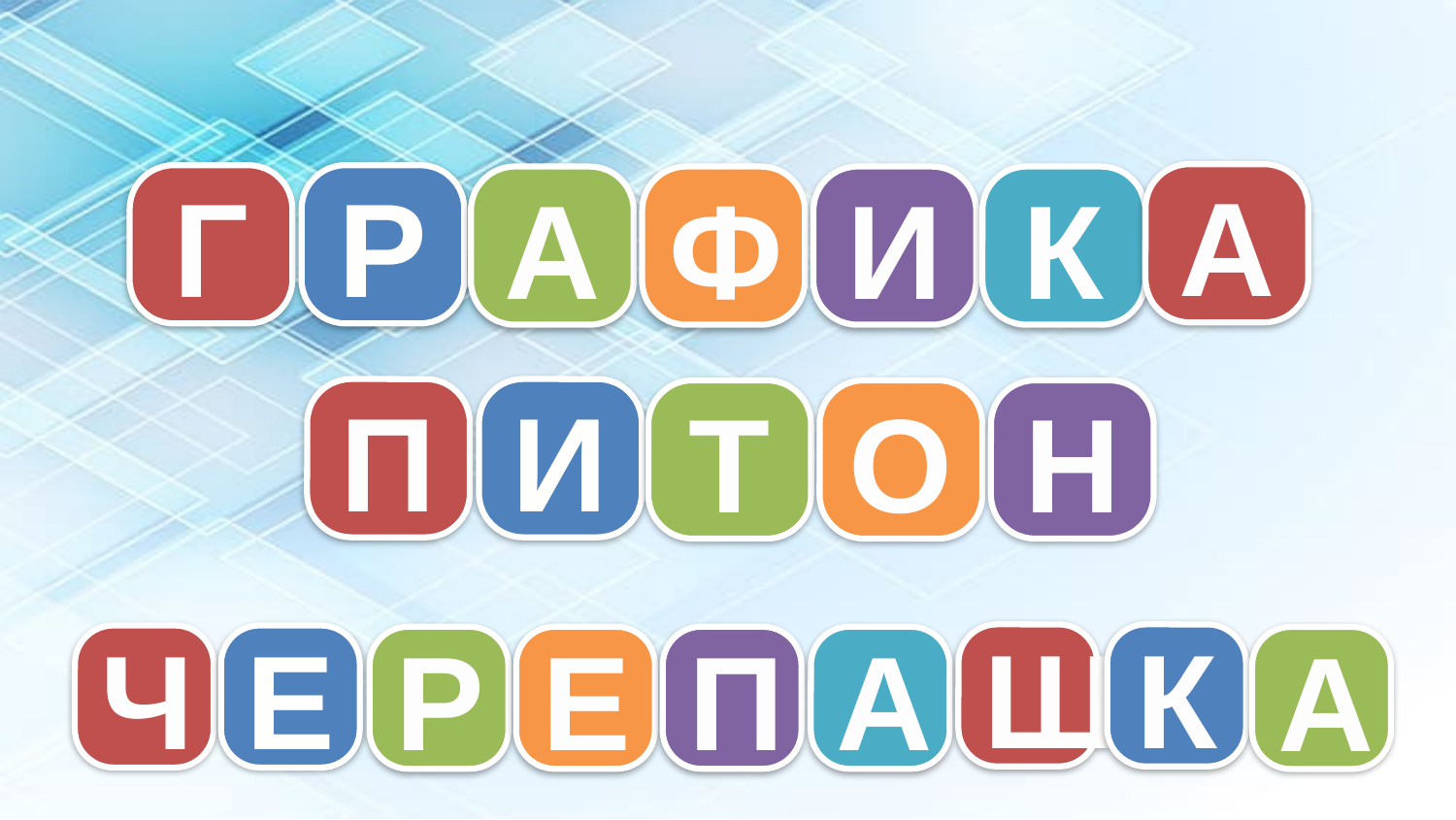

А
Г
Р
А
Ф
И
К
П
И
Т
О
Н
Ш
К
Ч
Е
Р
Е
П
А
А